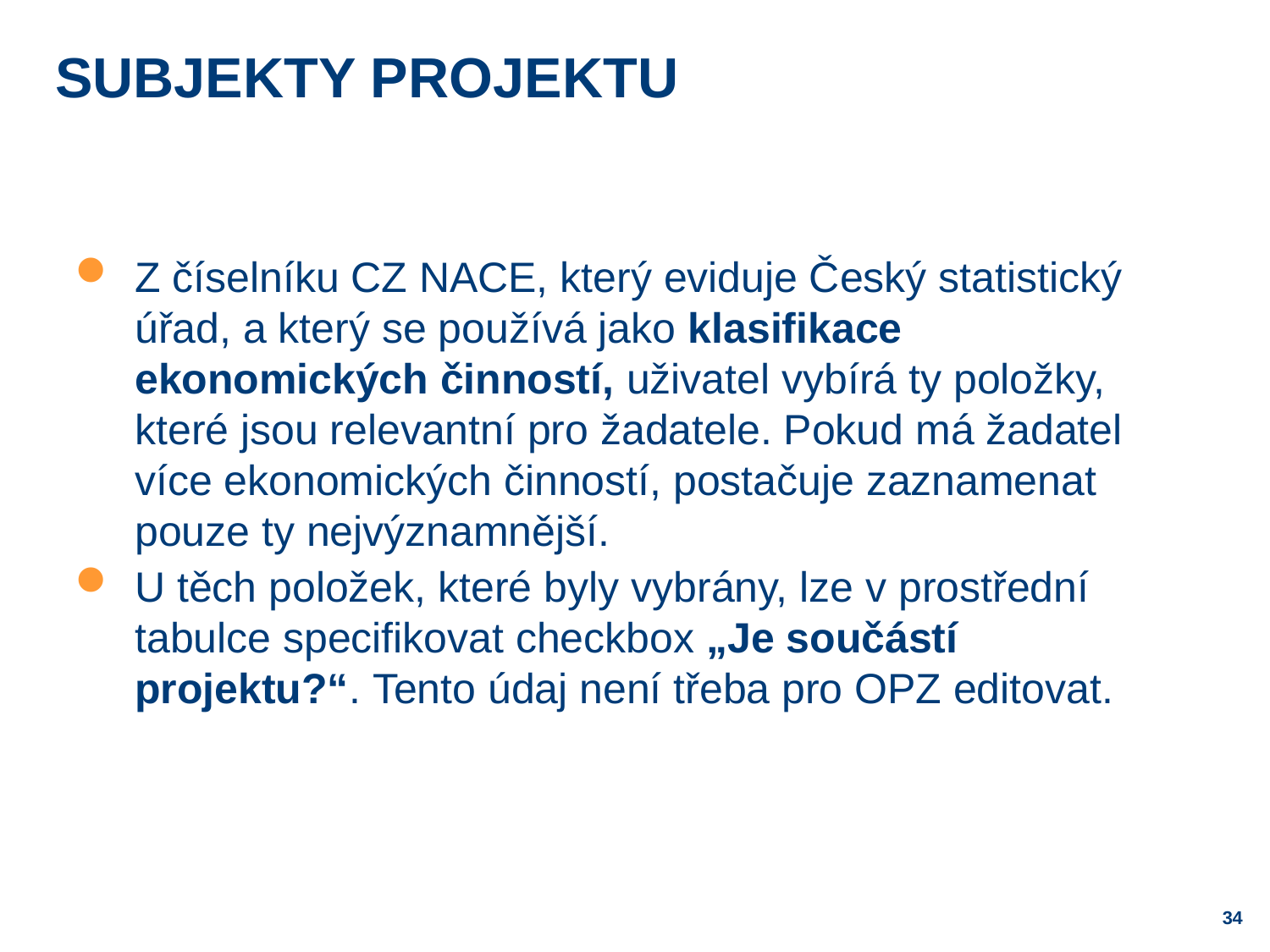

# Subjekty projektu
Z číselníku CZ NACE, který eviduje Český statistický úřad, a který se používá jako klasifikace ekonomických činností, uživatel vybírá ty položky, které jsou relevantní pro žadatele. Pokud má žadatel více ekonomických činností, postačuje zaznamenat pouze ty nejvýznamnější.
U těch položek, které byly vybrány, lze v prostřední tabulce specifikovat checkbox „Je součástí projektu?“. Tento údaj není třeba pro OPZ editovat.
34